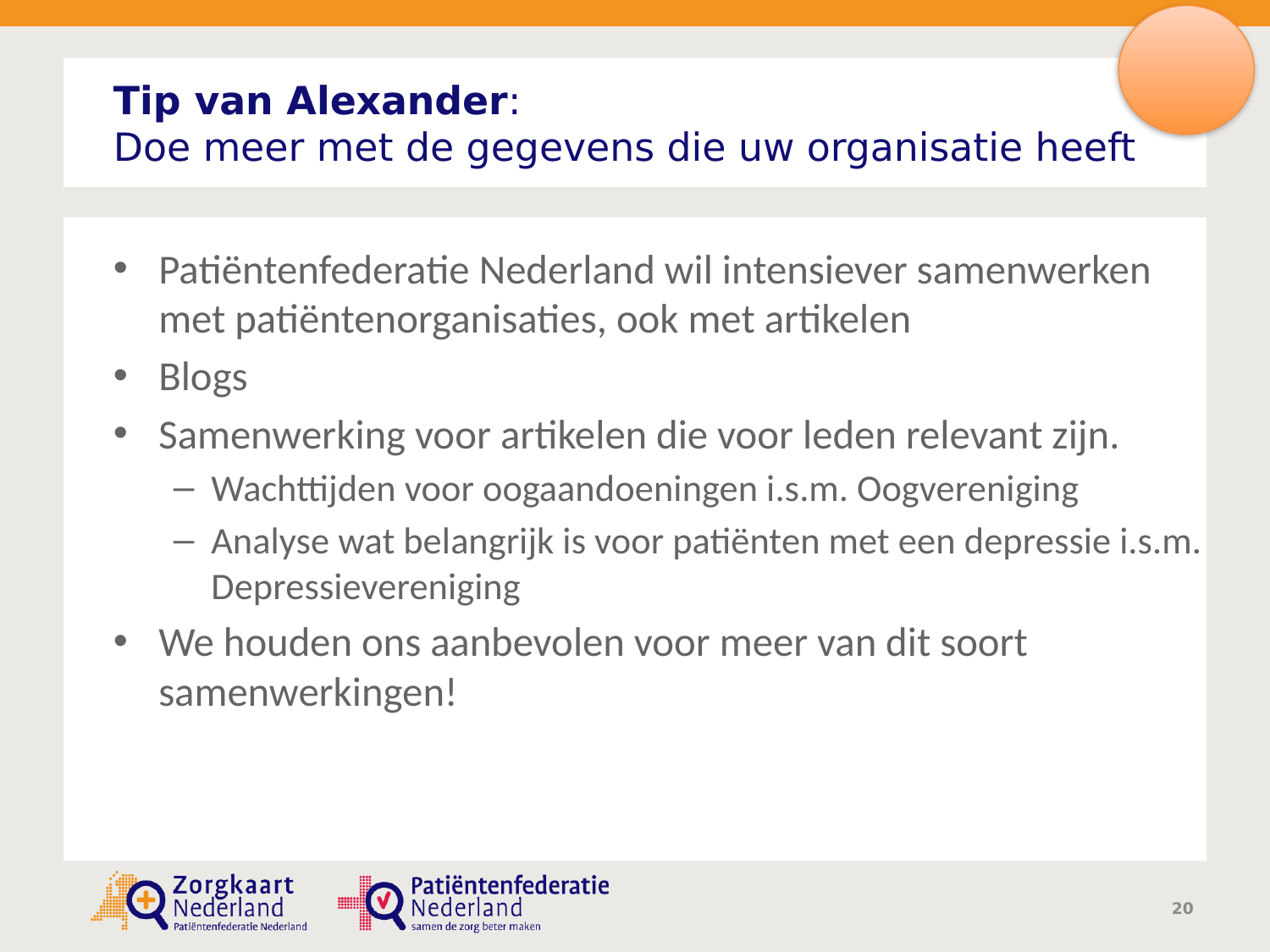

# Tip van Alexander: Doe meer met de gegevens die uw organisatie heeft
Patiëntenfederatie Nederland wil intensiever samenwerken met patiëntenorganisaties, ook met artikelen
Blogs
Samenwerking voor artikelen die voor leden relevant zijn.
Wachttijden voor oogaandoeningen i.s.m. Oogvereniging
Analyse wat belangrijk is voor patiënten met een depressie i.s.m. Depressievereniging
We houden ons aanbevolen voor meer van dit soort samenwerkingen!

20